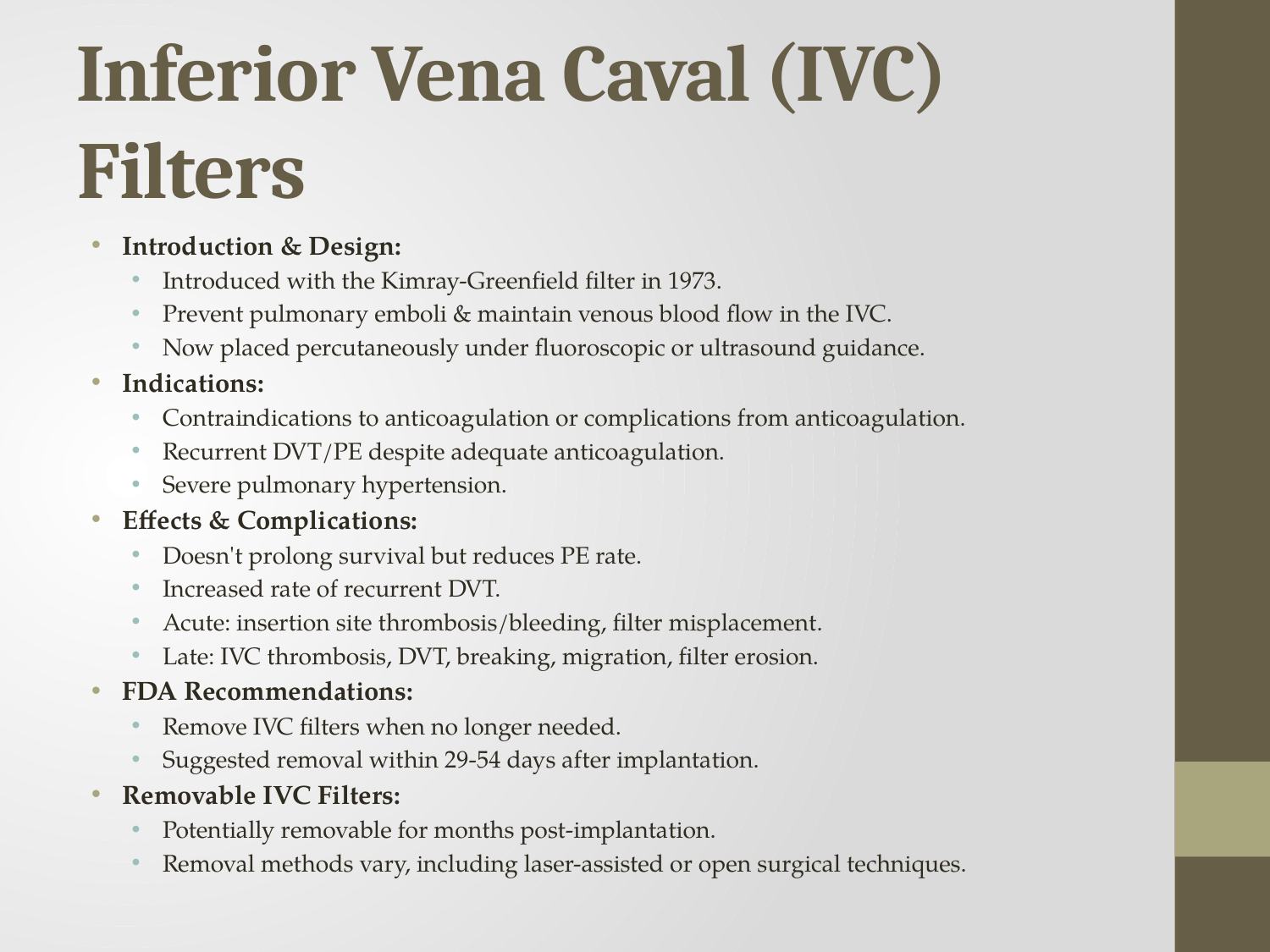

# Inferior Vena Caval (IVC) Filters
Introduction & Design:
Introduced with the Kimray-Greenfield filter in 1973.
Prevent pulmonary emboli & maintain venous blood flow in the IVC.
Now placed percutaneously under fluoroscopic or ultrasound guidance.
Indications:
Contraindications to anticoagulation or complications from anticoagulation.
Recurrent DVT/PE despite adequate anticoagulation.
Severe pulmonary hypertension.
Effects & Complications:
Doesn't prolong survival but reduces PE rate.
Increased rate of recurrent DVT.
Acute: insertion site thrombosis/bleeding, filter misplacement.
Late: IVC thrombosis, DVT, breaking, migration, filter erosion.
FDA Recommendations:
Remove IVC filters when no longer needed.
Suggested removal within 29-54 days after implantation.
Removable IVC Filters:
Potentially removable for months post-implantation.
Removal methods vary, including laser-assisted or open surgical techniques.